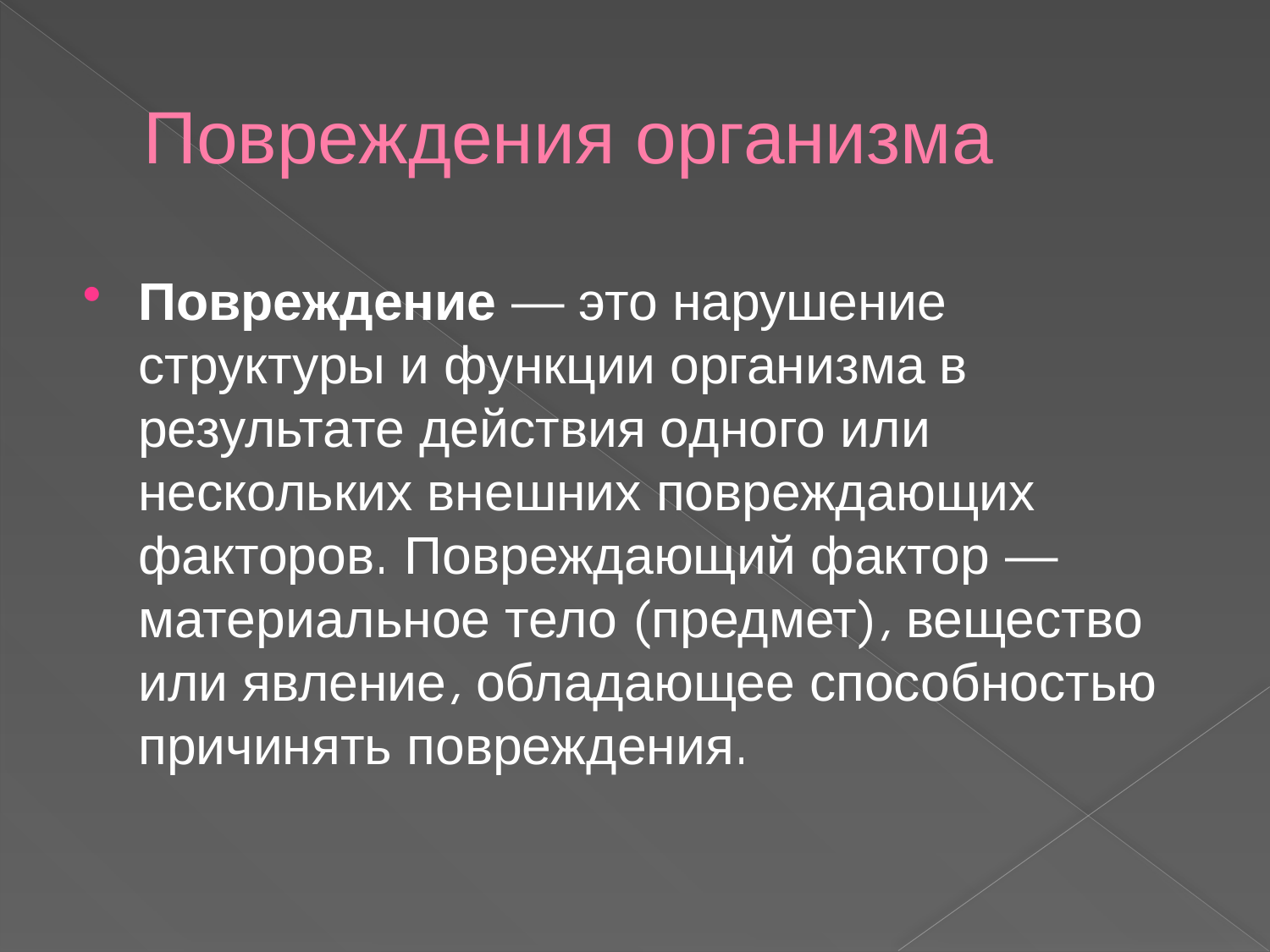

# Повреждения организма
Повреждение — это нарушение структуры и функции организма в результате действия одного или нескольких внешних повреждающих факторов. Повреждающий фактор — материальное тело (предмет), вещество или явление, обладающее способностью причинять повреждения.